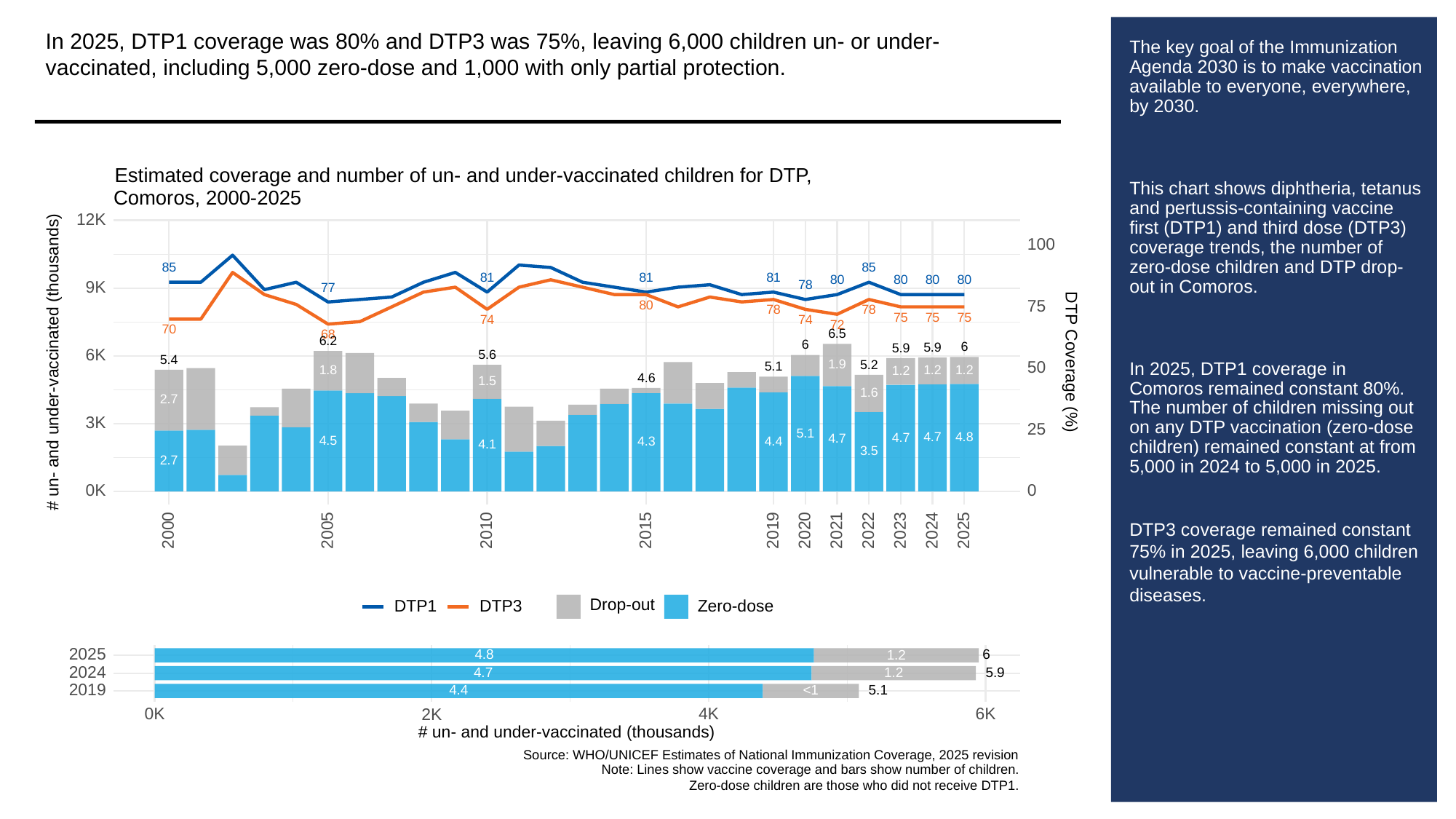

In 2025, DTP1 coverage was 80% and DTP3 was 75%, leaving 6,000 children un- or under-vaccinated, including 5,000 zero-dose and 1,000 with only partial protection.
# The key goal of the Immunization Agenda 2030 is to make vaccination available to everyone, everywhere, by 2030.

This chart shows diphtheria, tetanus and pertussis-containing vaccine first (DTP1) and third dose (DTP3) coverage trends, the number of zero-dose children and DTP drop-out in Comoros.

In 2025, DTP1 coverage in Comoros remained constant 80%. The number of children missing out on any DTP vaccination (zero-dose children) remained constant at from 5,000 in 2024 to 5,000 in 2025.

DTP3 coverage remained constant 75% in 2025, leaving 6,000 children vulnerable to vaccine-preventable diseases.

Estimated coverage and number of un- and under-vaccinated children for DTP,
Comoros, 2000-2025
12K

100

85
85

81
81
81
80
80
80
80
78
9K
77

75
80
78
78
75
75
75
74
74
72

70
6.5
68
6.2
6
6
5.9

5.9
6K
5.6

# un- and under-vaccinated (thousands)
DTP Coverage (%)

5.4

1.9
5.2

50
5.1

1.2
1.8
1.2
1.2

4.6

1.5

1.6

2.7

3K

25

5.1

4.8
4.7
4.7
4.7
4.5
4.4
4.3

4.1

3.5

2.7

0K
0

2023
2000
2005
2010
2015
2019
2020
2021
2022
2024
2025

Drop-out
DTP3
Zero-dose
DTP1

2025
4.8
6
1.2

2024
5.9
1.2
4.7

2019
5.1
<1
4.4

0K
6K
2K
4K
# un- and under-vaccinated (thousands)
Source: WHO/UNICEF Estimates of National Immunization Coverage, 2025 revision
Note: Lines show vaccine coverage and bars show number of children.
Zero-dose children are those who did not receive DTP1.